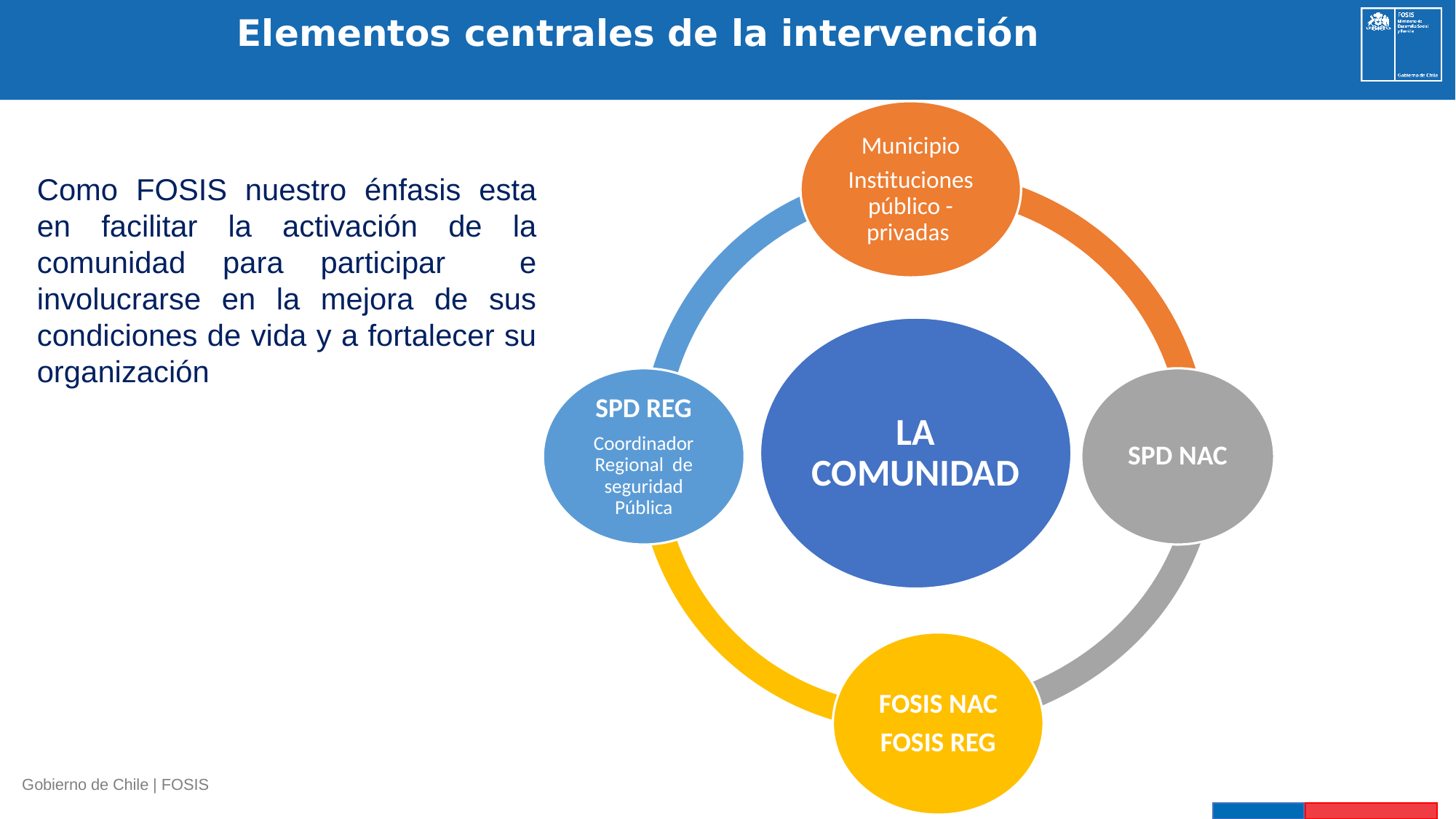

Elementos centrales de la intervención
LA COMUNIDAD
Municipio
Instituciones público - privadas
SPD NAC
FOSIS NAC
FOSIS REG
SPD REG
Coordinador Regional  de seguridad Pública
Como FOSIS nuestro énfasis esta en facilitar la activación de la comunidad para participar  e involucrarse en la mejora de sus condiciones de vida y a fortalecer su organización